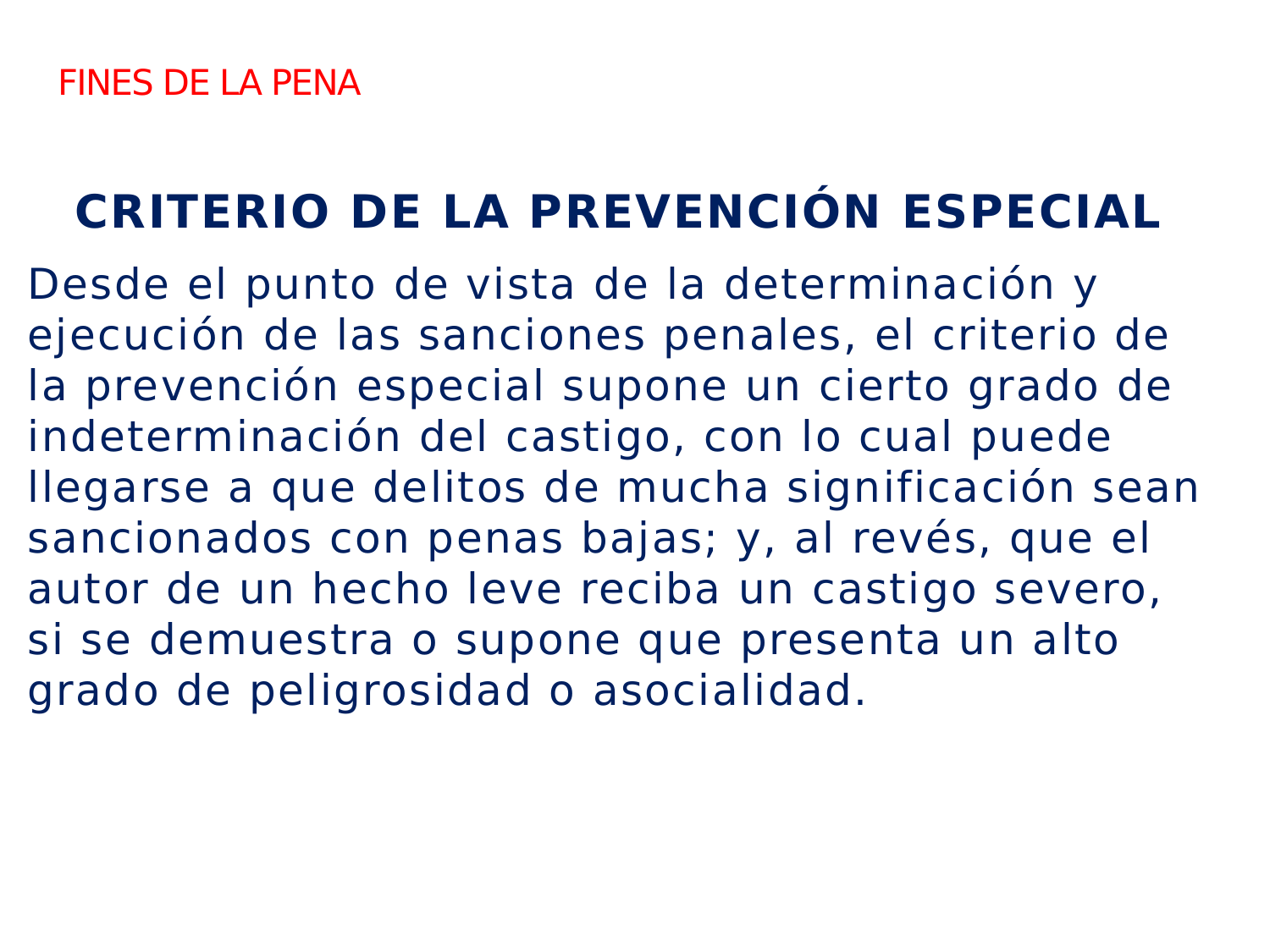

# FINES DE LA pena
CRITERIO DE LA PREVENCIÓN ESPECIAL
Desde el punto de vista de la determinación y ejecución de las sanciones penales, el criterio de la prevención especial supone un cierto grado de indeterminación del castigo, con lo cual puede llegarse a que delitos de mucha significación sean sancionados con penas bajas; y, al revés, que el autor de un hecho leve reciba un castigo severo, si se demuestra o supone que presenta un alto grado de peligrosidad o asocialidad.

30
Sebastian Valenzuela A. /El Salvador /Marzo 2013